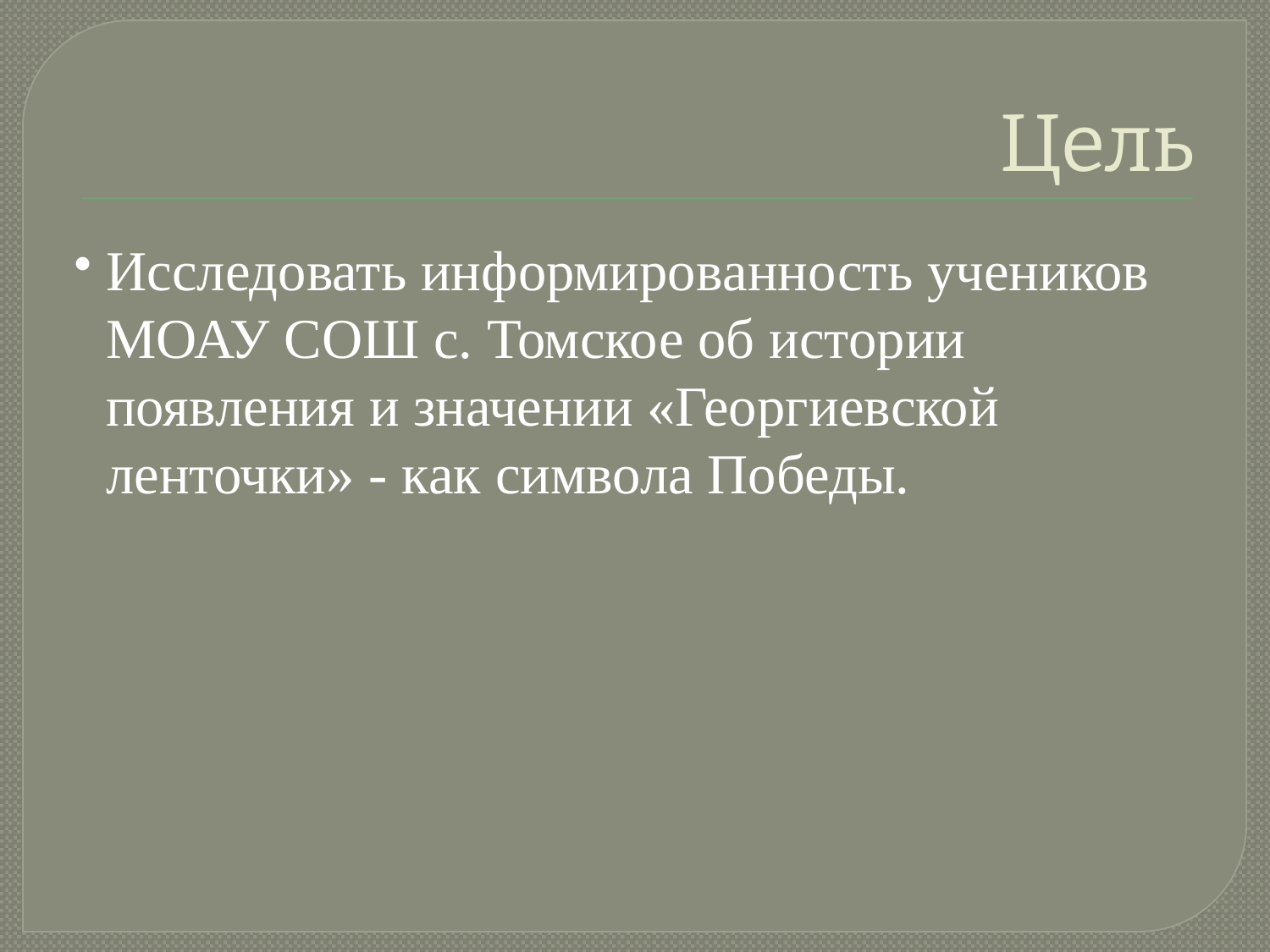

Цель
Исследовать информированность учеников МОАУ СОШ с. Томское об истории появления и значении «Георгиевской ленточки» - как символа Победы.